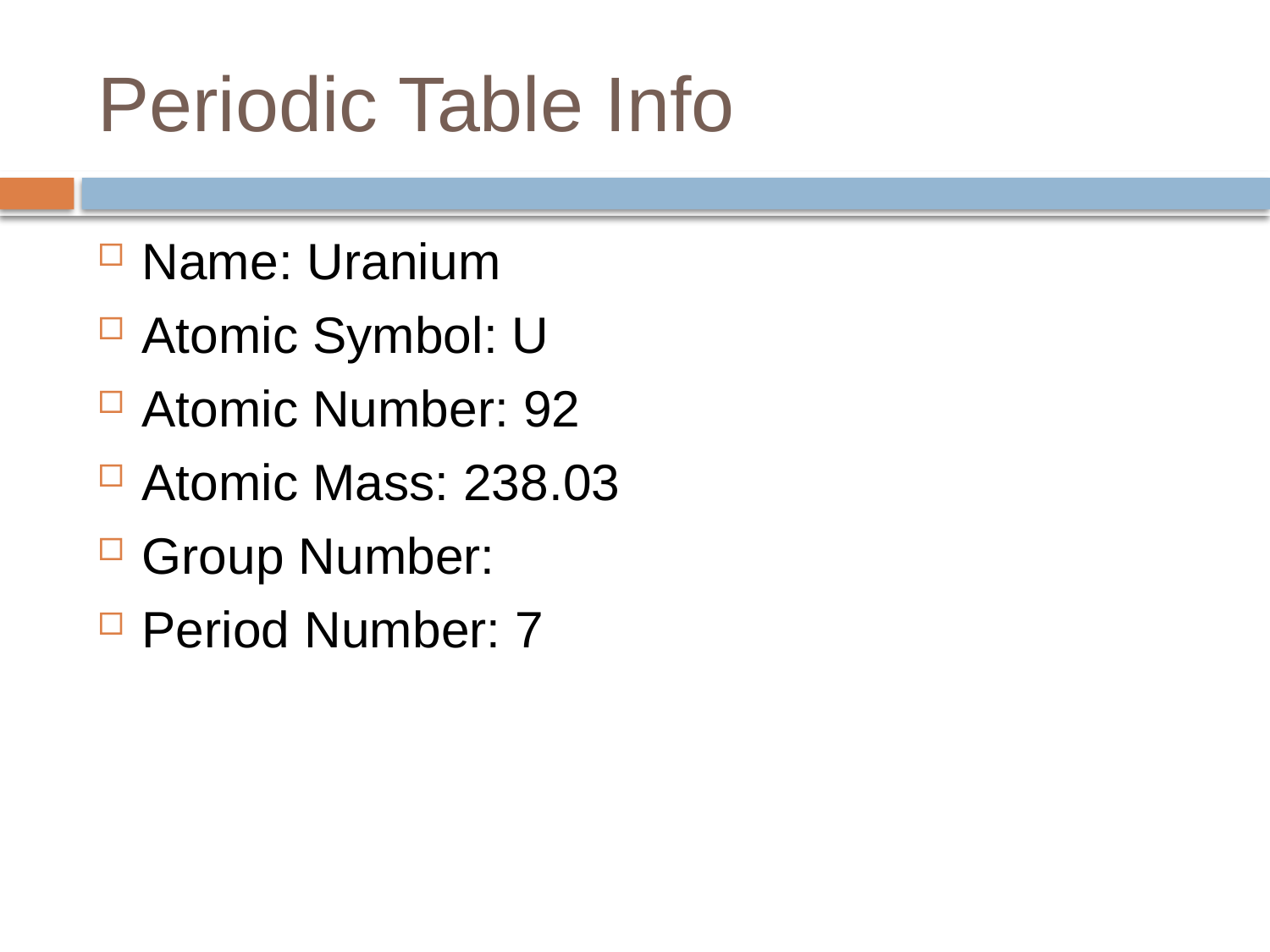

# Periodic Table Info
Name: Uranium
Atomic Symbol: U
Atomic Number: 92
Atomic Mass: 238.03
Group Number:
Period Number: 7